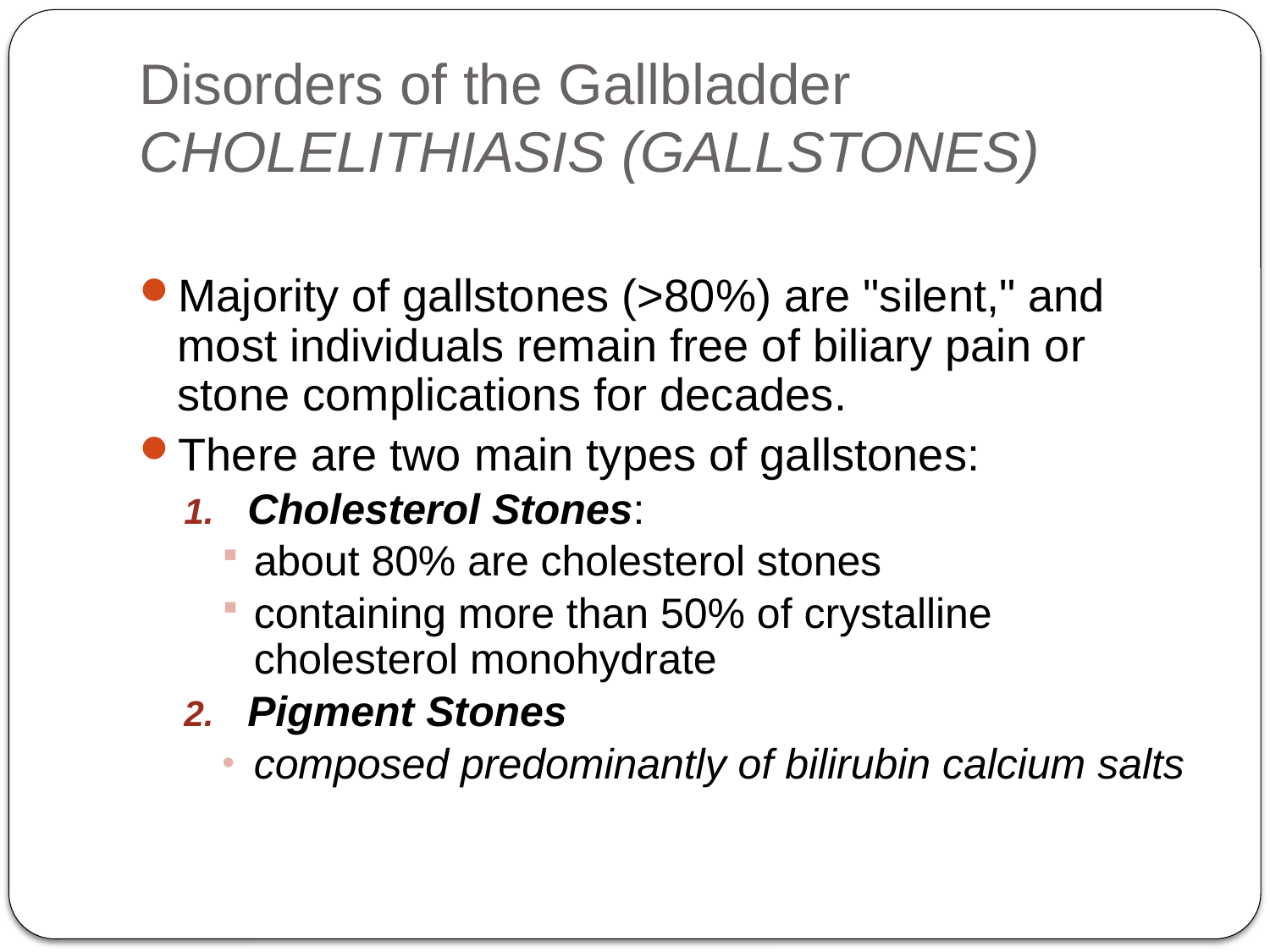

# Disorders of the Gallbladder CHOLELITHIASIS (GALLSTONES)

Majority of gallstones (>80%) are "silent," and most individuals remain free of biliary pain or stone complications for decades.
There are two main types of gallstones:
Cholesterol Stones:
about 80% are cholesterol stones
containing more than 50% of crystalline cholesterol monohydrate
Pigment Stones
composed predominantly of bilirubin calcium salts